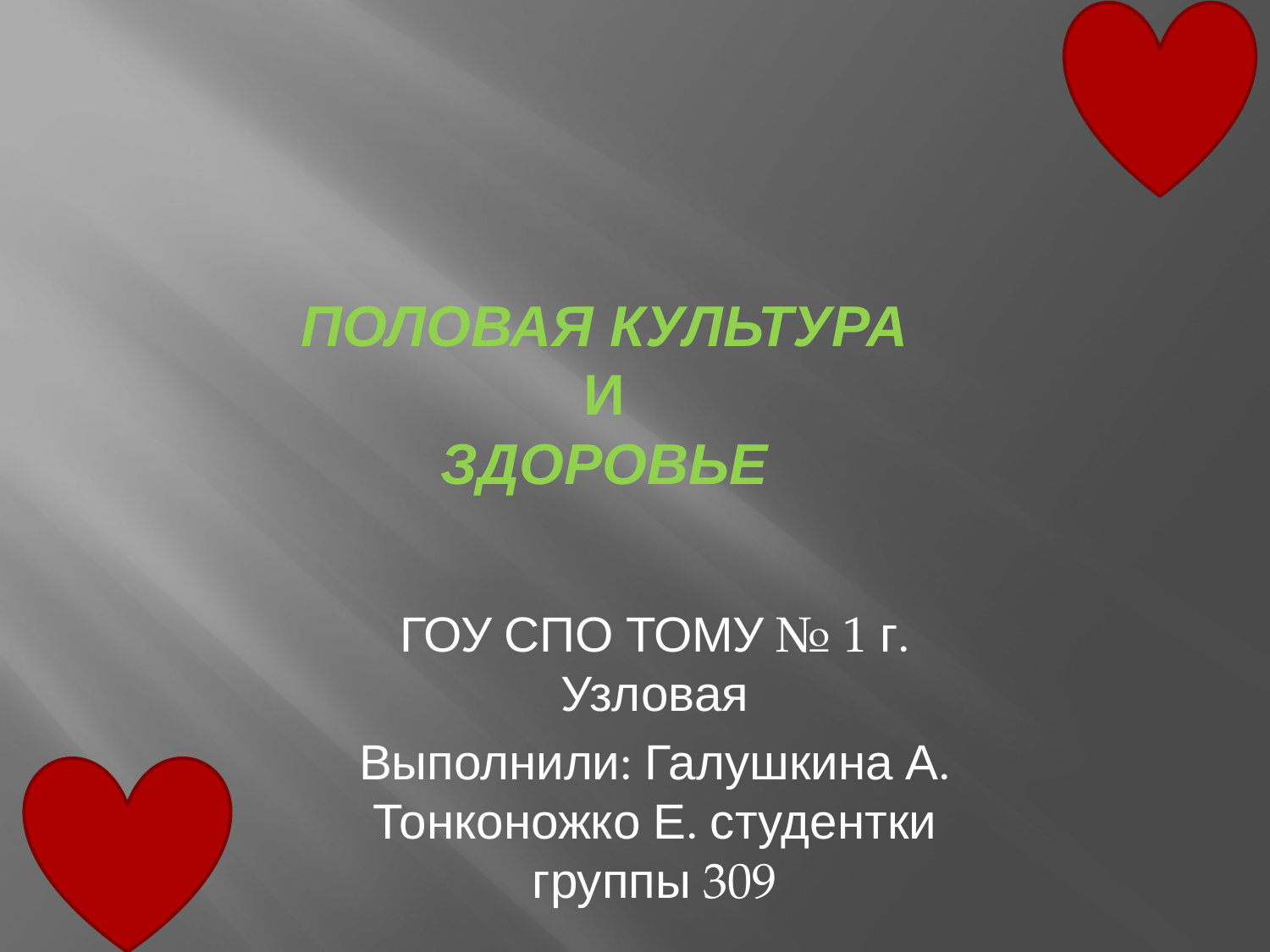

# ПОЛОВАЯ КУЛЬТУРА и ЗДОРОВЬЕ
ГОУ СПО ТОМУ № 1 г. Узловая
Выполнили: Галушкина А. Тонконожко Е. студентки группы 309